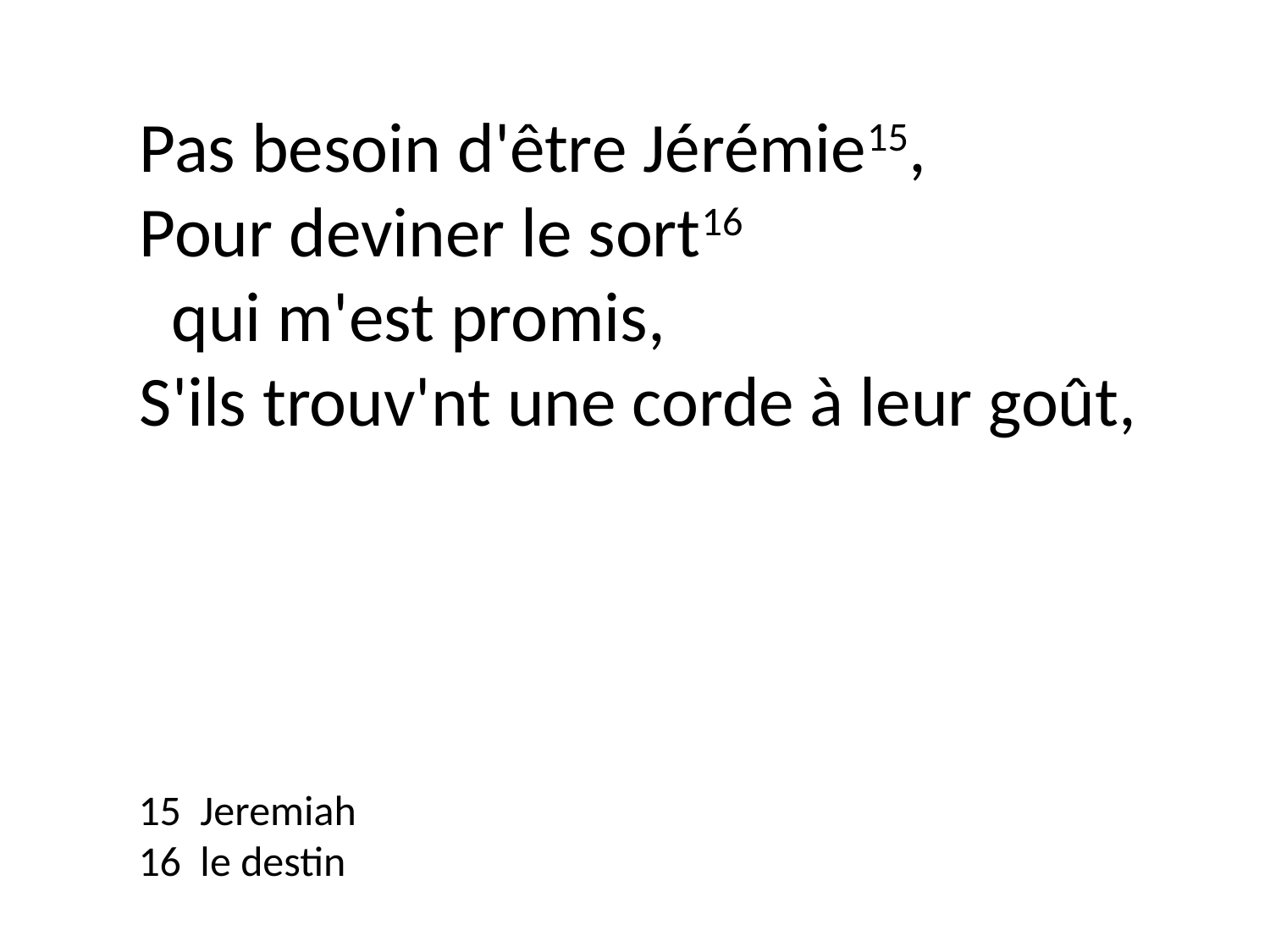

Pas besoin d'être Jérémie15,
Pour deviner le sort16
  qui m'est promis,
S'ils trouv'nt une corde à leur goût,
15  Jeremiah
16  le destin